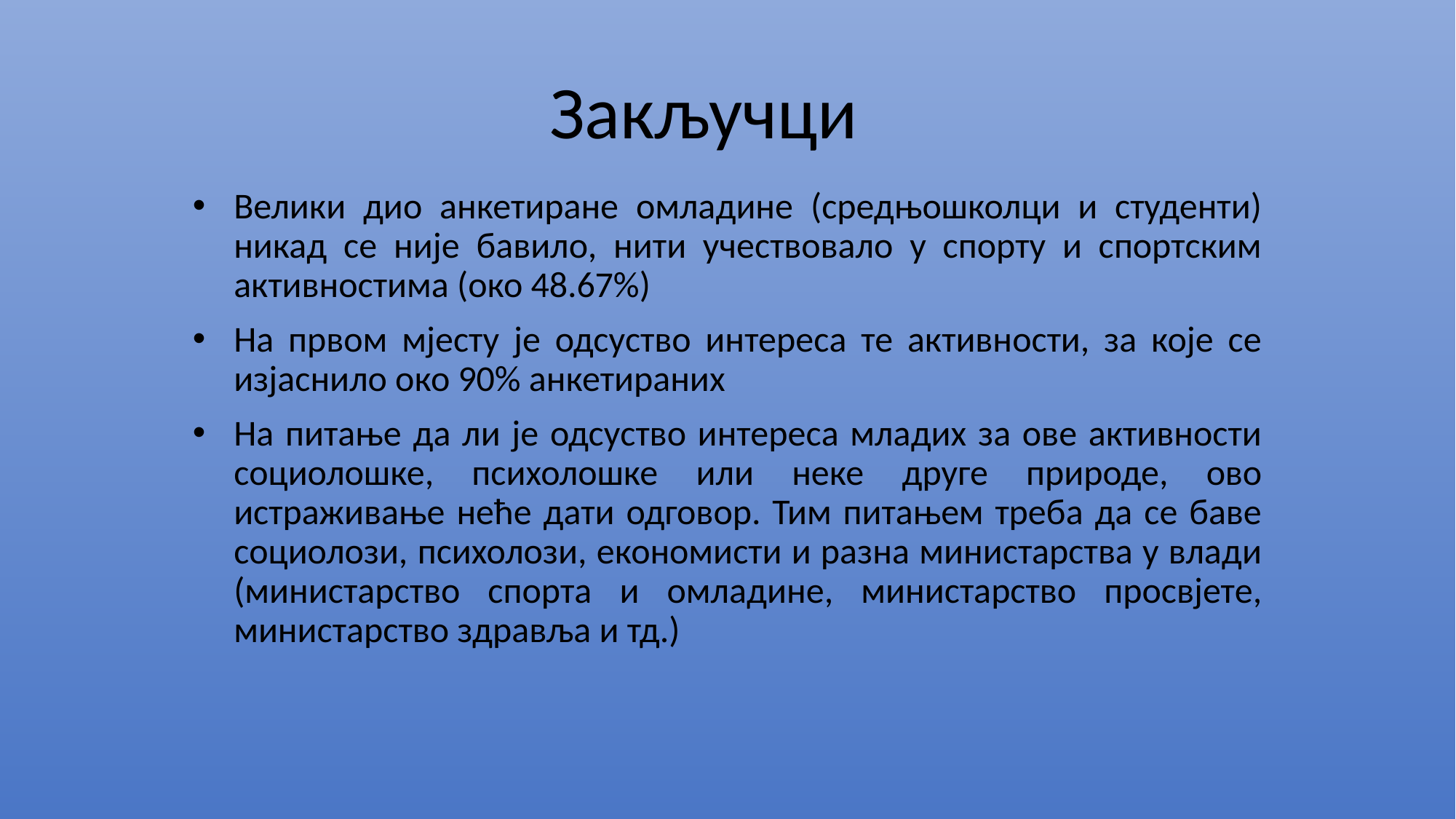

# Закључци
Велики дио анкетиране омладине (средњошколци и студенти) никад се није бавило, нити учествовало у спорту и спортским активностима (око 48.67%)
На првом мјесту је одсуство интереса те активности, за које се изјаснило око 90% анкетираних
На питање да ли је одсуство интереса младих за ове активности социолошке, психолошке или неке друге природе, ово истраживање неће дати одговор. Тим питањем треба да се баве социолози, психолози, економисти и разна министарства у влади (министарство спорта и омладине, министарство просвјете, министарство здравља и тд.)